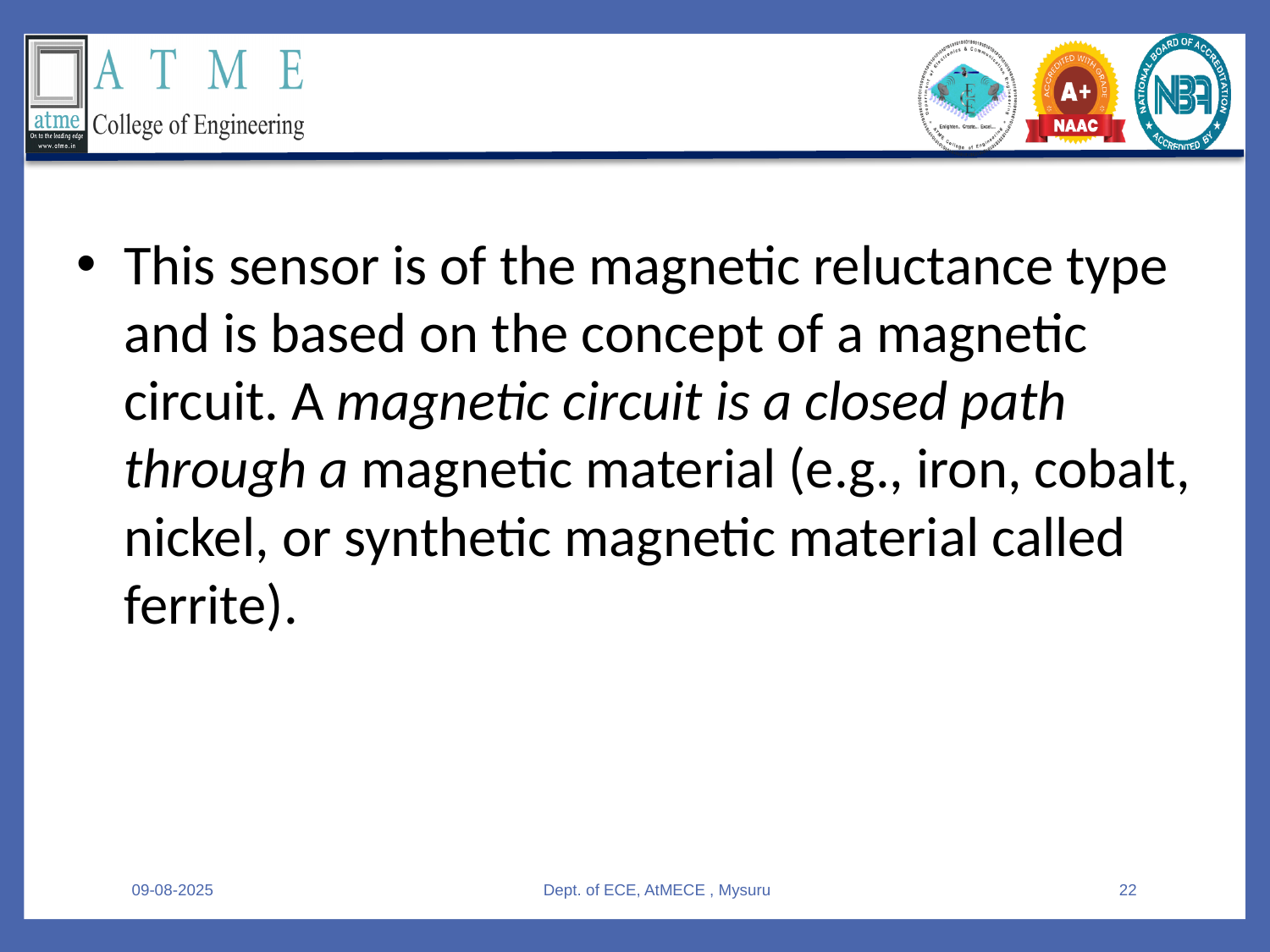

This sensor is of the magnetic reluctance type and is based on the concept of a magnetic circuit. A magnetic circuit is a closed path through a magnetic material (e.g., iron, cobalt, nickel, or synthetic magnetic material called ferrite).

09-08-2025
Dept. of ECE, AtMECE , Mysuru
22